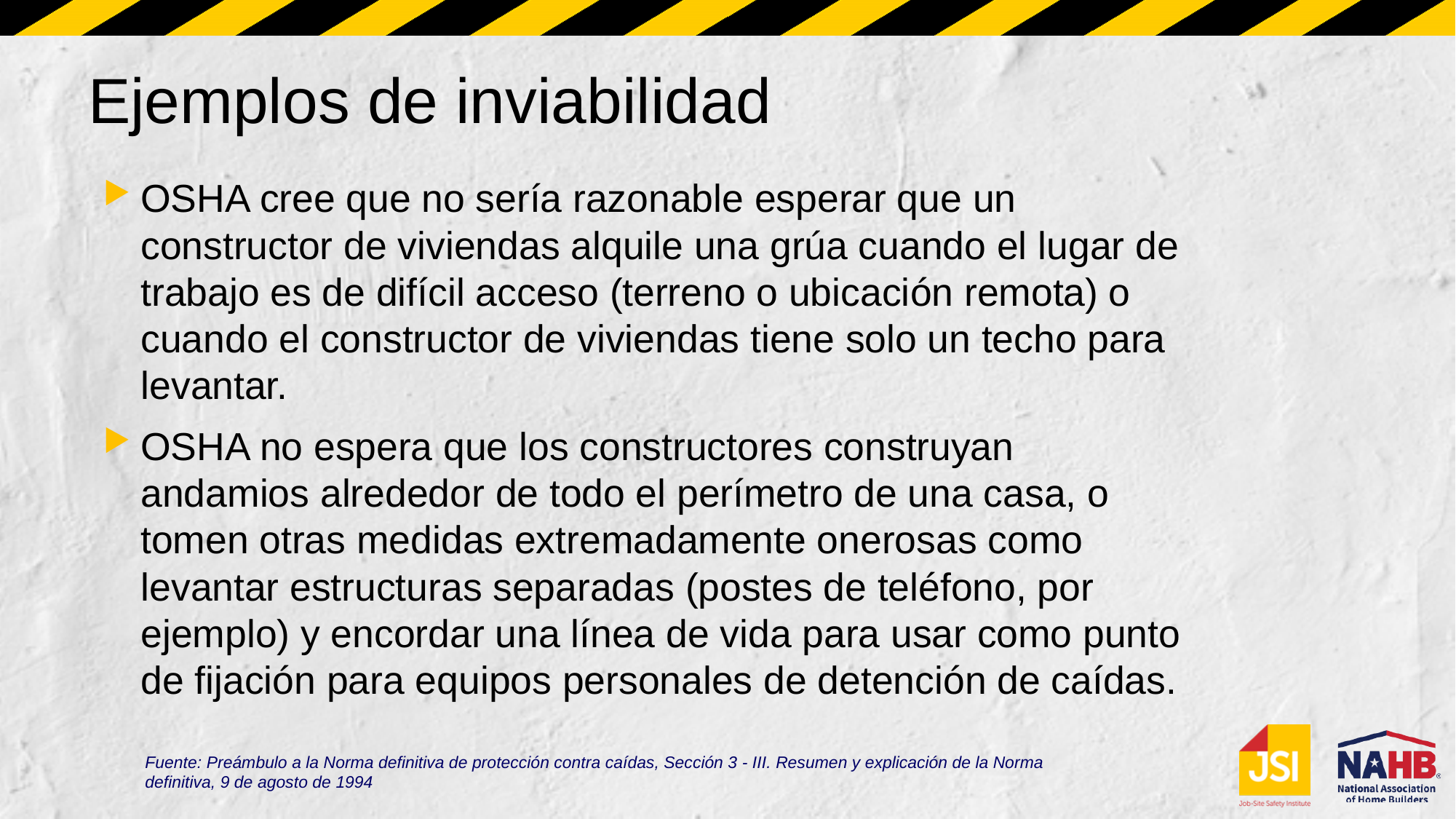

# Ejemplos de inviabilidad
OSHA cree que no sería razonable esperar que un constructor de viviendas alquile una grúa cuando el lugar de trabajo es de difícil acceso (terreno o ubicación remota) o cuando el constructor de viviendas tiene solo un techo para levantar.
OSHA no espera que los constructores construyan andamios alrededor de todo el perímetro de una casa, o tomen otras medidas extremadamente onerosas como levantar estructuras separadas (postes de teléfono, por ejemplo) y encordar una línea de vida para usar como punto de fijación para equipos personales de detención de caídas.
Fuente: Preámbulo a la Norma definitiva de protección contra caídas, Sección 3 - III. Resumen y explicación de la Norma definitiva, 9 de agosto de 1994